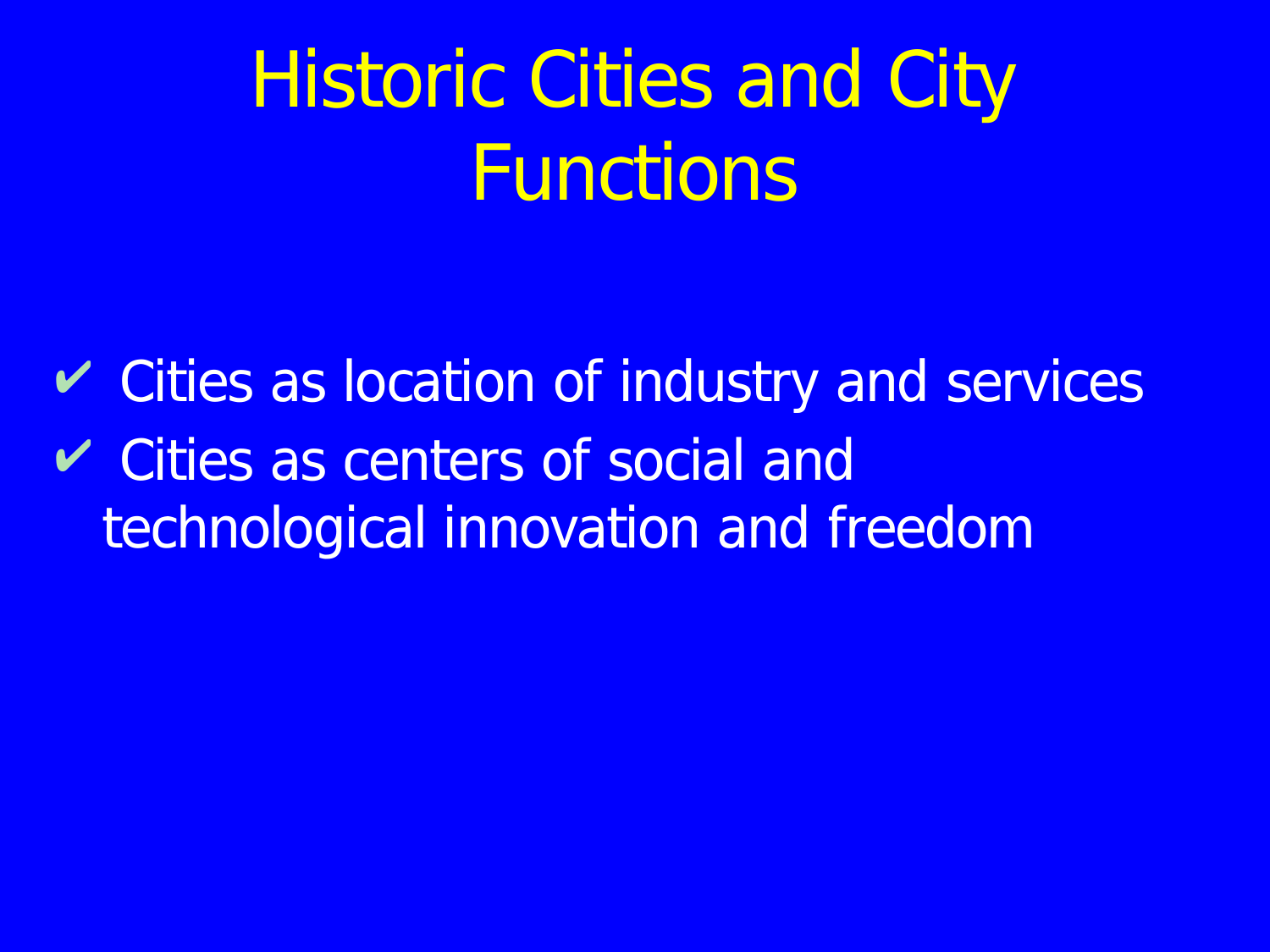

# Historic Cities and City Functions
 Cities as location of industry and services
 Cities as centers of social and technological innovation and freedom